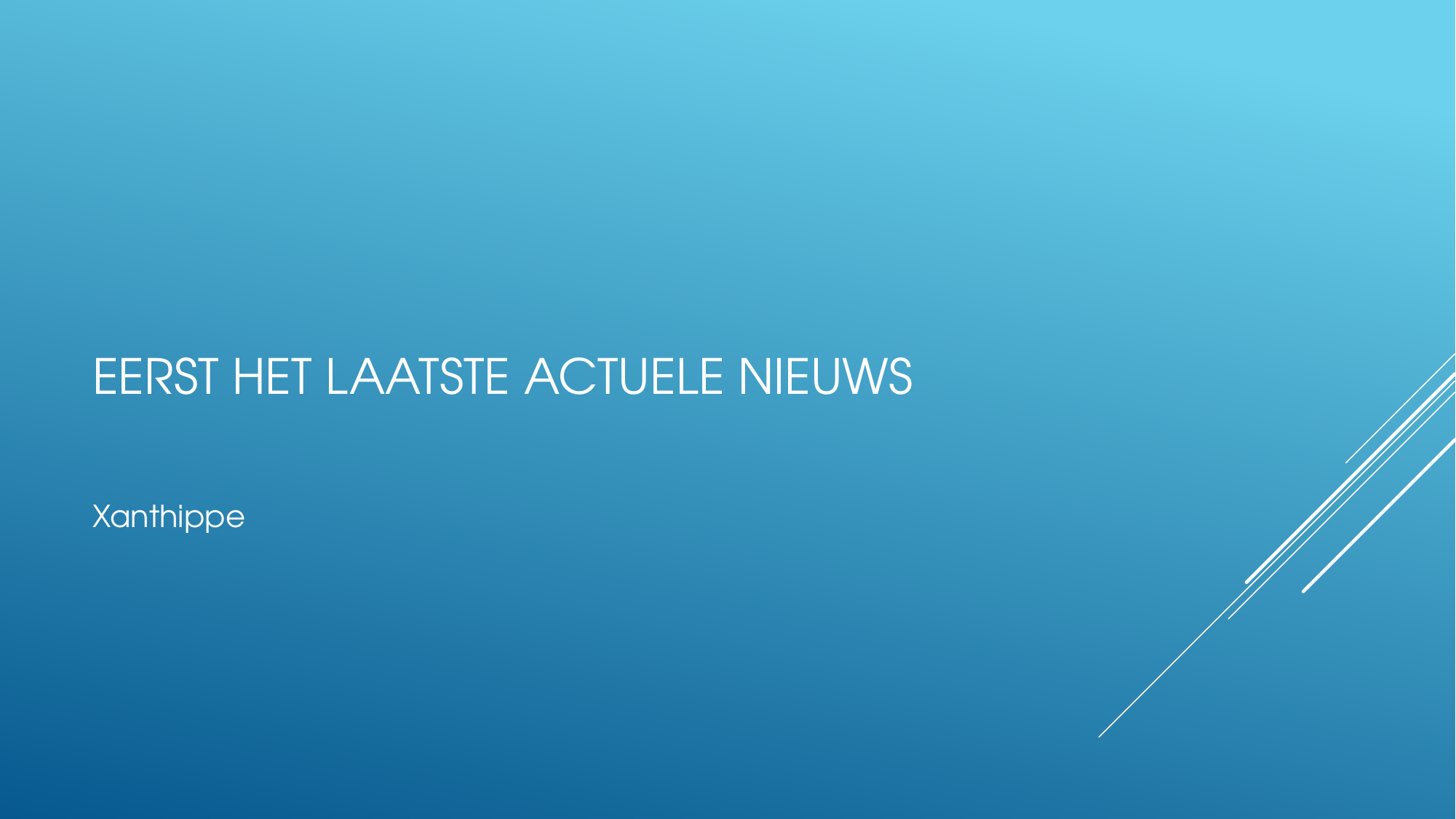

# Eerst het laatste actuele nieuws
Xanthippe